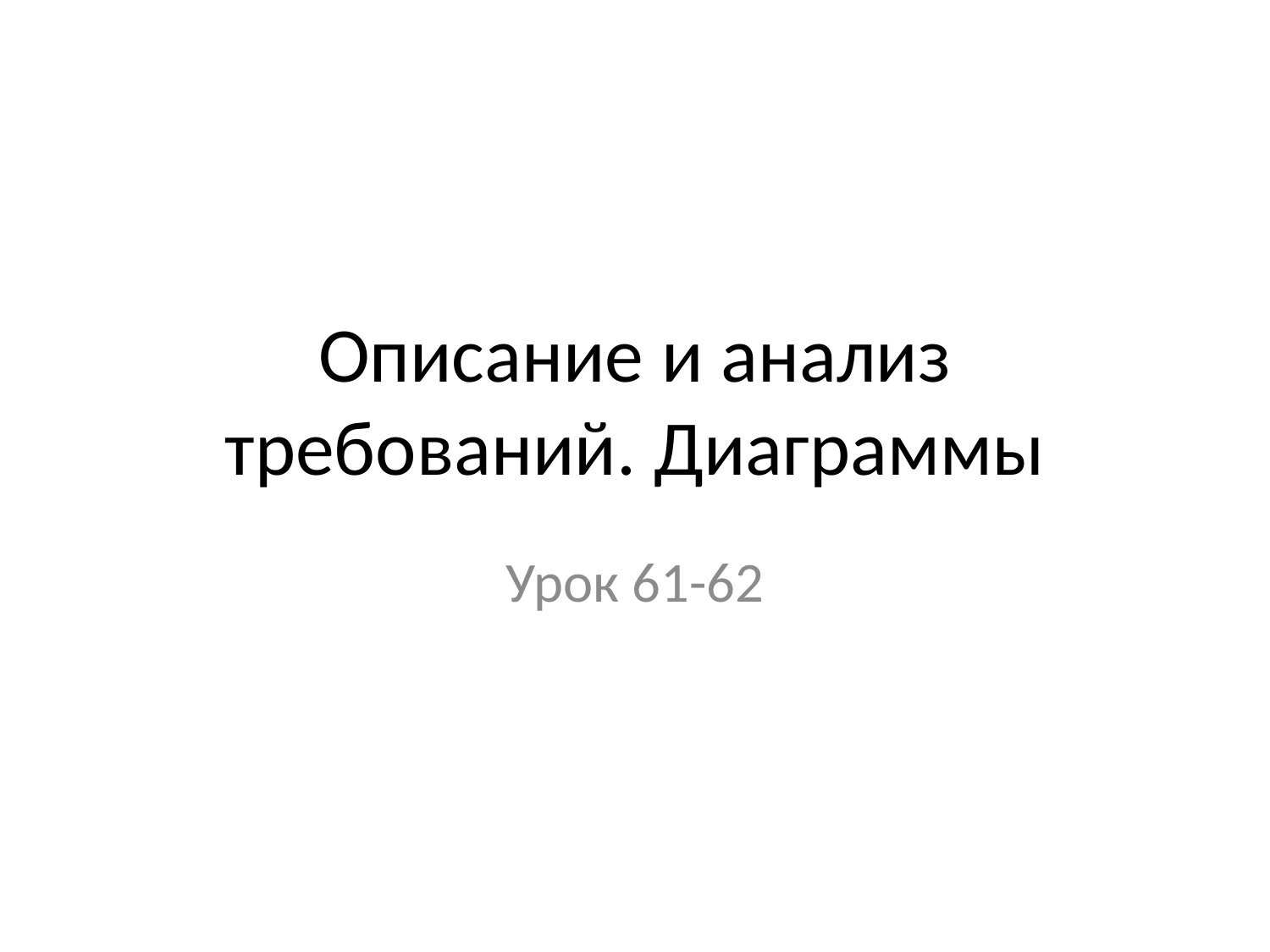

# Описание и анализ требований. Диаграммы
Урок 61-62